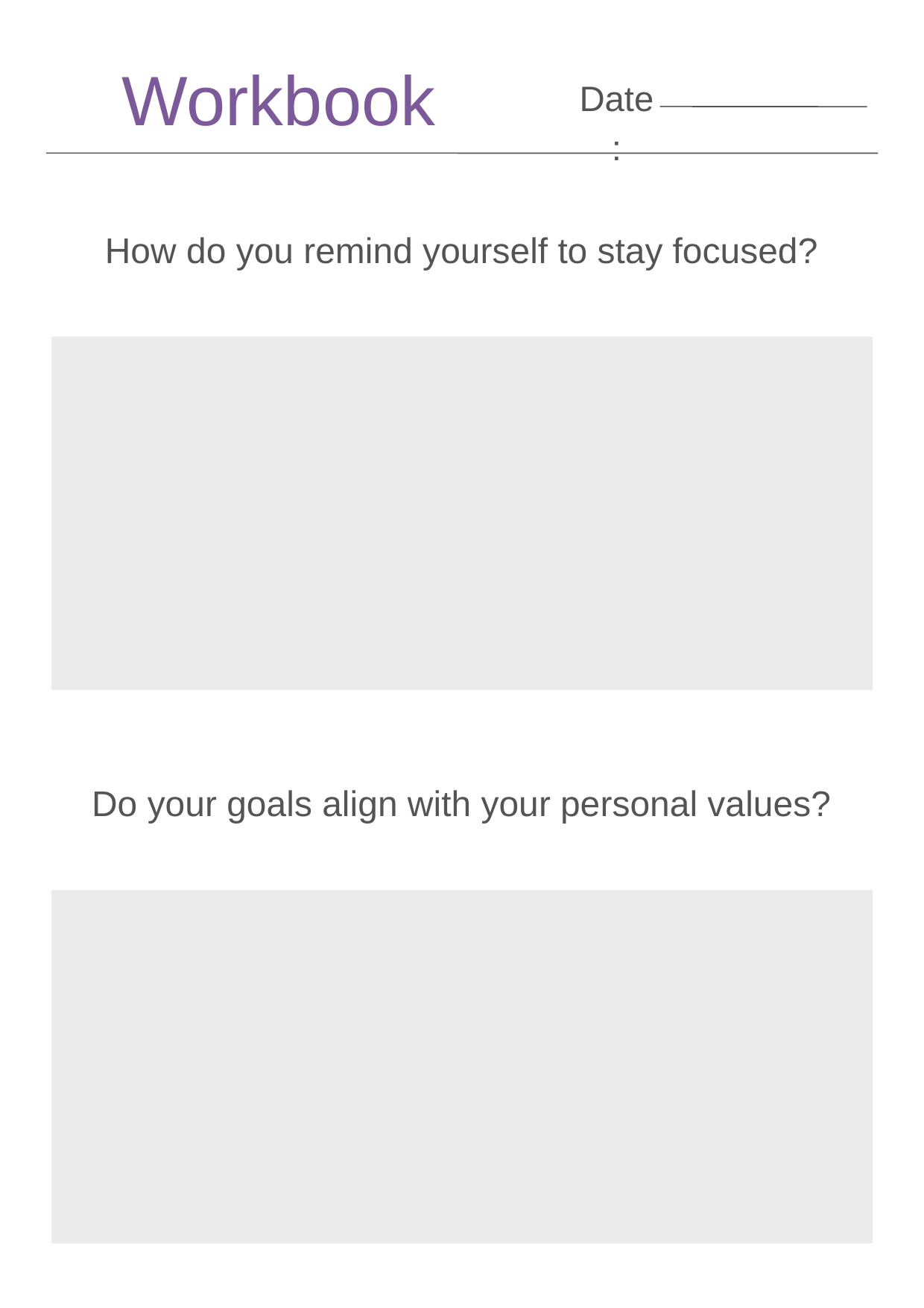

Workbook
Date:

How do you remind yourself to stay focused?

Do your goals align with your personal values?